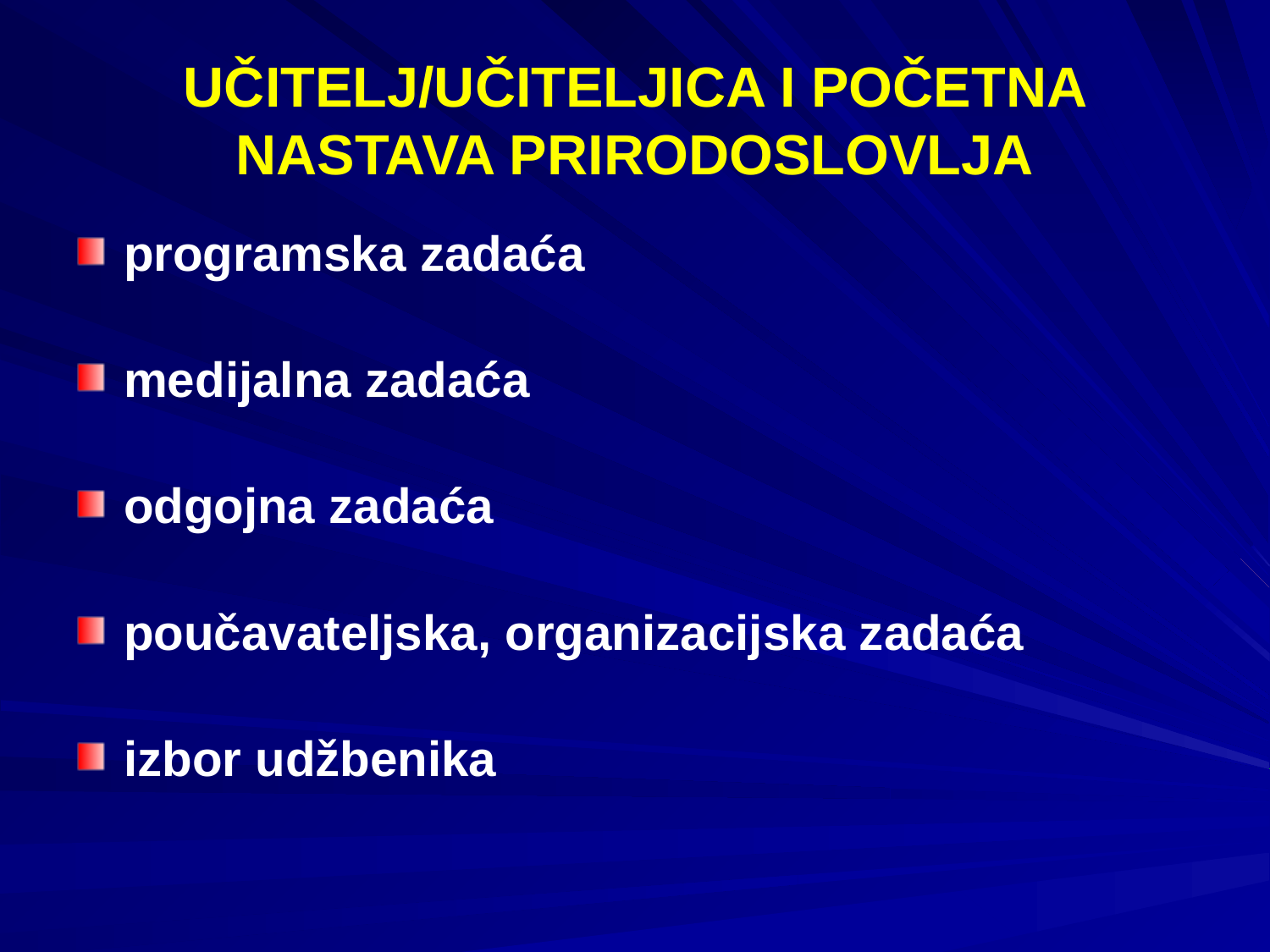

# UČITELJ/UČITELJICA I POČETNA NASTAVA PRIRODOSLOVLJA
programska zadaća

medijalna zadaća

odgojna zadaća

poučavateljska, organizacijska zadaća

izbor udžbenika